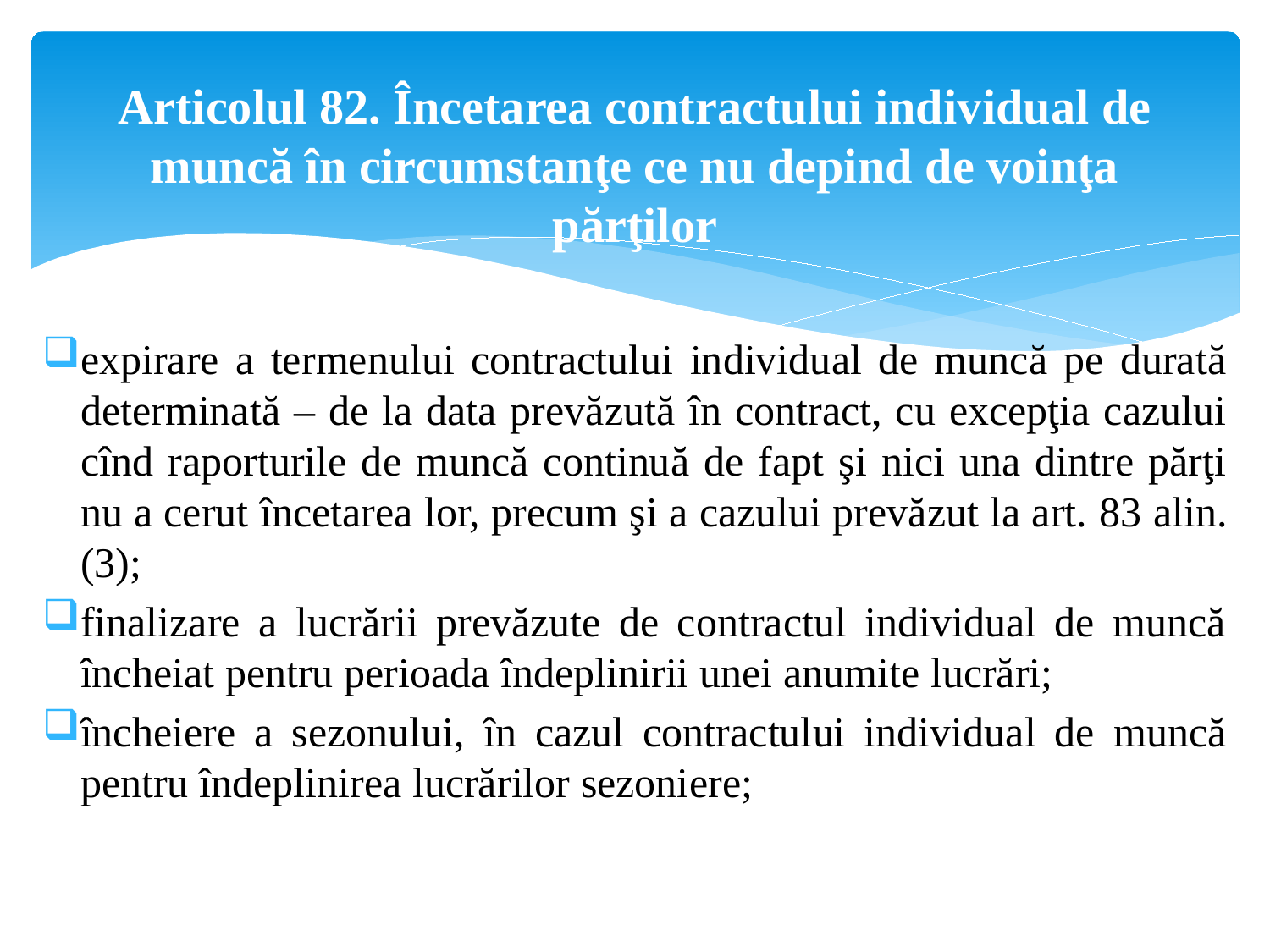

# Articolul 82. Încetarea contractului individual de muncă în circumstanţe ce nu depind de voinţa părţilor
expirare a termenului contractului individual de muncă pe durată determinată – de la data prevăzută în contract, cu excepţia cazului cînd raporturile de muncă continuă de fapt şi nici una dintre părţi nu a cerut încetarea lor, precum şi a cazului prevăzut la art. 83 alin. (3);
finalizare a lucrării prevăzute de contractul individual de muncă încheiat pentru perioada îndeplinirii unei anumite lucrări;
încheiere a sezonului, în cazul contractului individual de muncă pentru îndeplinirea lucrărilor sezoniere;